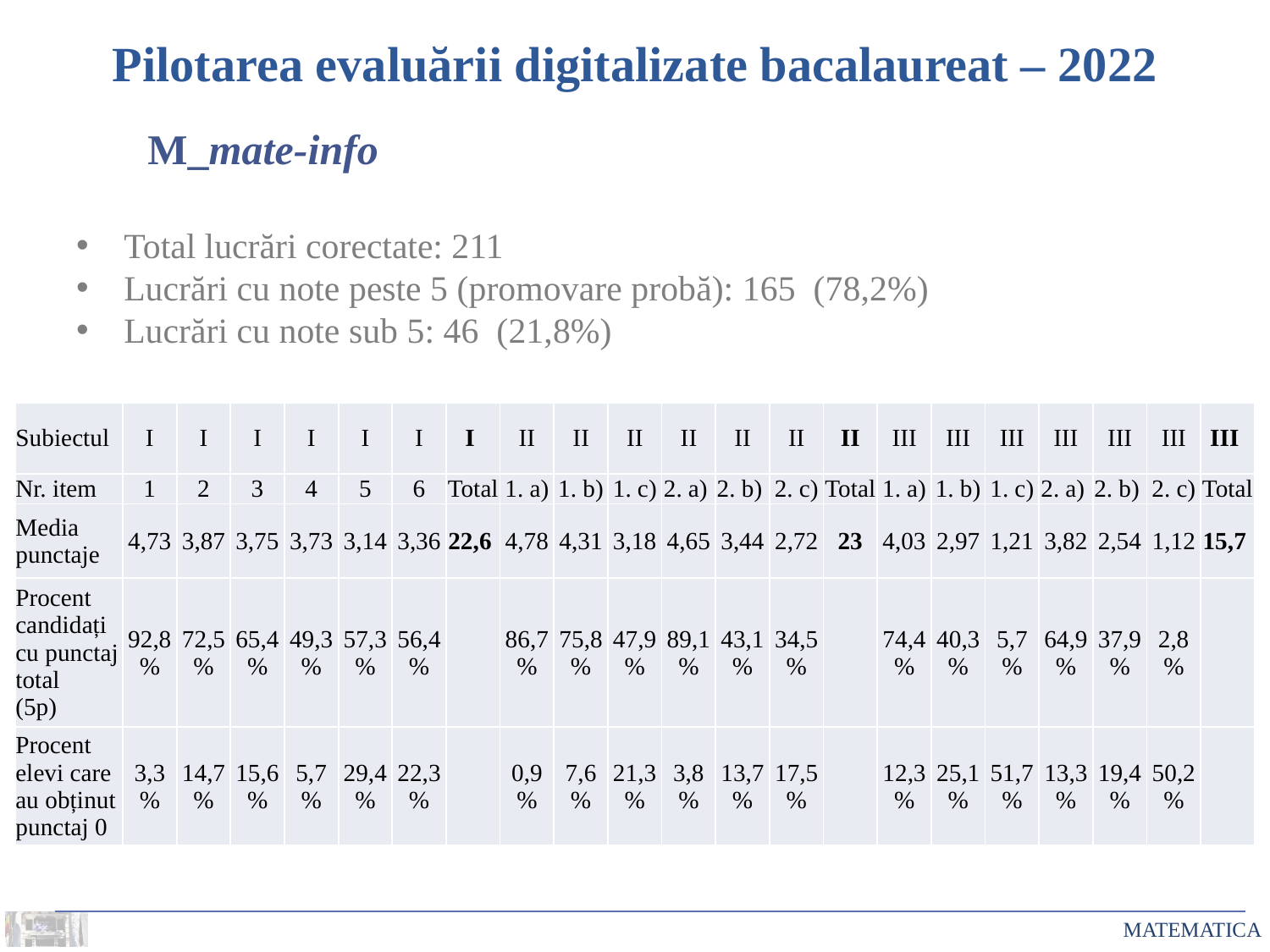

# Pilotarea evaluării digitalizate bacalaureat – 2022
M_mate-info
Total lucrări corectate: 211
Lucrări cu note peste 5 (promovare probă): 165  (78,2%)
Lucrări cu note sub 5: 46  (21,8%)

| Subiectul | I | I | I | I | I | I | I | II | II | II | II | II | II | II | III | III | III | III | III | III | III |
| --- | --- | --- | --- | --- | --- | --- | --- | --- | --- | --- | --- | --- | --- | --- | --- | --- | --- | --- | --- | --- | --- |
| Nr. item | 1 | 2 | 3 | 4 | 5 | 6 | Total | 1. a) | 1. b) | 1. c) | 2. a) | 2. b) | 2. c) | Total | 1. a) | 1. b) | 1. c) | 2. a) | 2. b) | 2. c) | Total |
| Media punctaje | 4,73 | 3,87 | 3,75 | 3,73 | 3,14 | 3,36 | 22,6 | 4,78 | 4,31 | 3,18 | 4,65 | 3,44 | 2,72 | 23 | 4,03 | 2,97 | 1,21 | 3,82 | 2,54 | 1,12 | 15,7 |
| Procent candidați cu punctaj total (5p) | 92,8% | 72,5% | 65,4% | 49,3% | 57,3% | 56,4% |  | 86,7% | 75,8% | 47,9% | 89,1% | 43,1% | 34,5% |  | 74,4% | 40,3% | 5,7 % | 64,9% | 37,9% | 2,8 % |  |
| Procent elevi care au obținut punctaj 0 | 3,3 % | 14,7% | 15,6% | 5,7 % | 29,4% | 22,3% |  | 0,9 % | 7,6 % | 21,3% | 3,8 % | 13,7% | 17,5% |  | 12,3% | 25,1% | 51,7% | 13,3% | 19,4% | 50,2% |  |